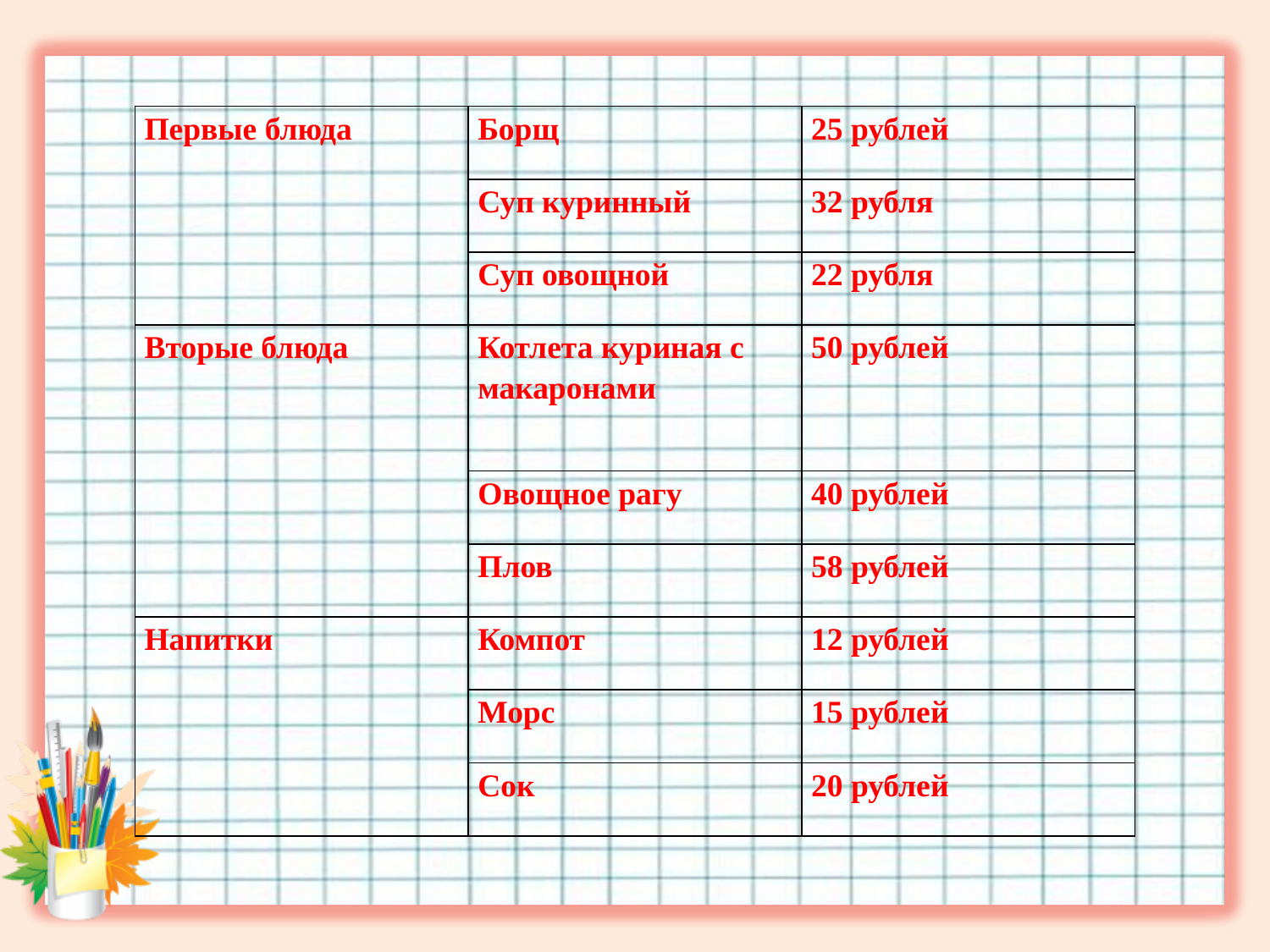

#
| Первые блюда | Борщ | 25 рублей |
| --- | --- | --- |
|  | Суп куринный | 32 рубля |
|  | Суп овощной | 22 рубля |
| Вторые блюда | Котлета куриная с макаронами | 50 рублей |
|  | Овощное рагу | 40 рублей |
|  | Плов | 58 рублей |
| Напитки | Компот | 12 рублей |
|  | Морс | 15 рублей |
|  | Сок | 20 рублей |